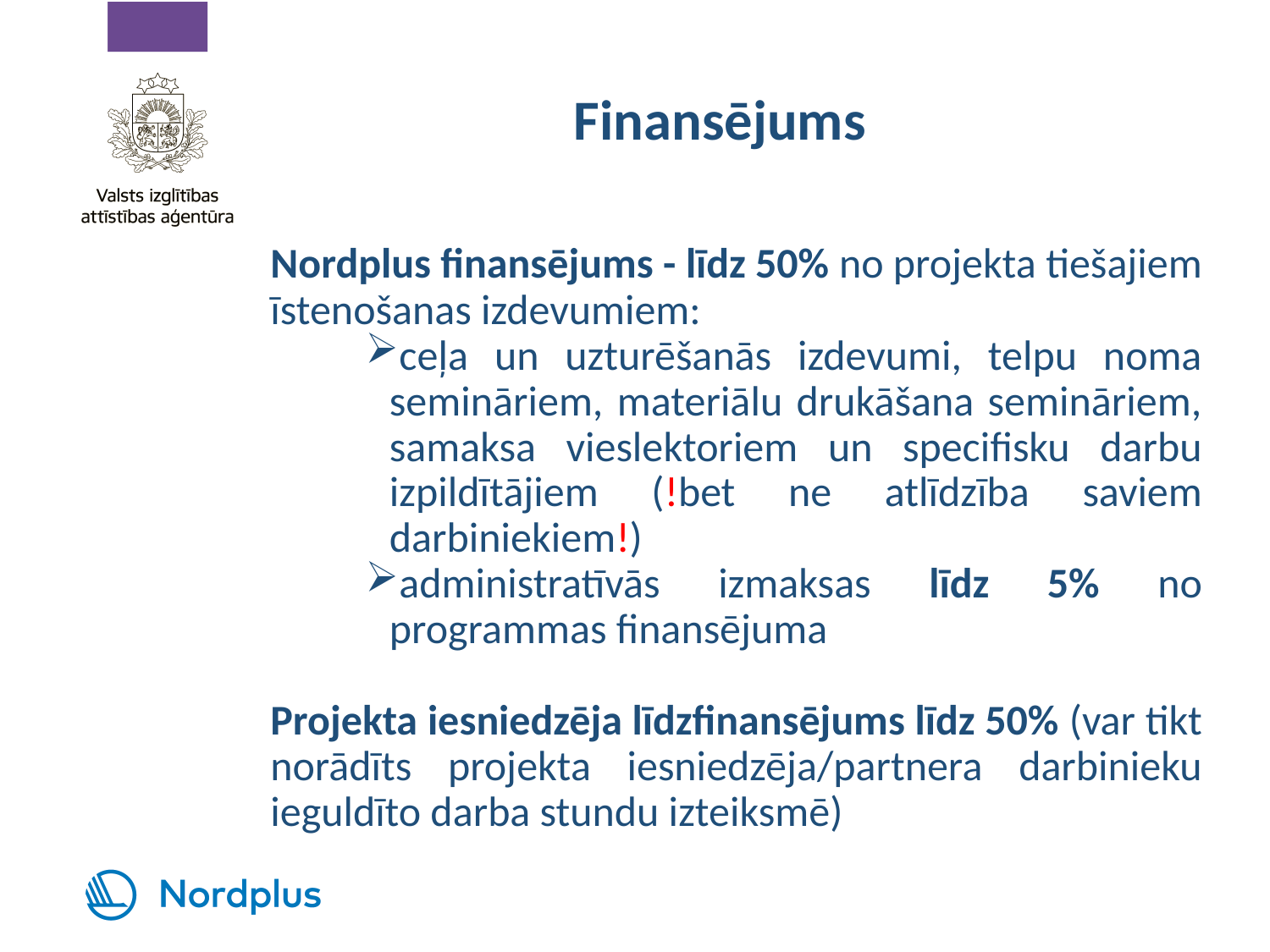

# Finansējums
Nordplus finansējums - līdz 50% no projekta tiešajiem īstenošanas izdevumiem:
ceļa un uzturēšanās izdevumi, telpu noma semināriem, materiālu drukāšana semināriem, samaksa vieslektoriem un specifisku darbu izpildītājiem (!bet ne atlīdzība saviem darbiniekiem!)
administratīvās izmaksas līdz 5% no programmas finansējuma

Projekta iesniedzēja līdzfinansējums līdz 50% (var tikt norādīts projekta iesniedzēja/partnera darbinieku ieguldīto darba stundu izteiksmē)